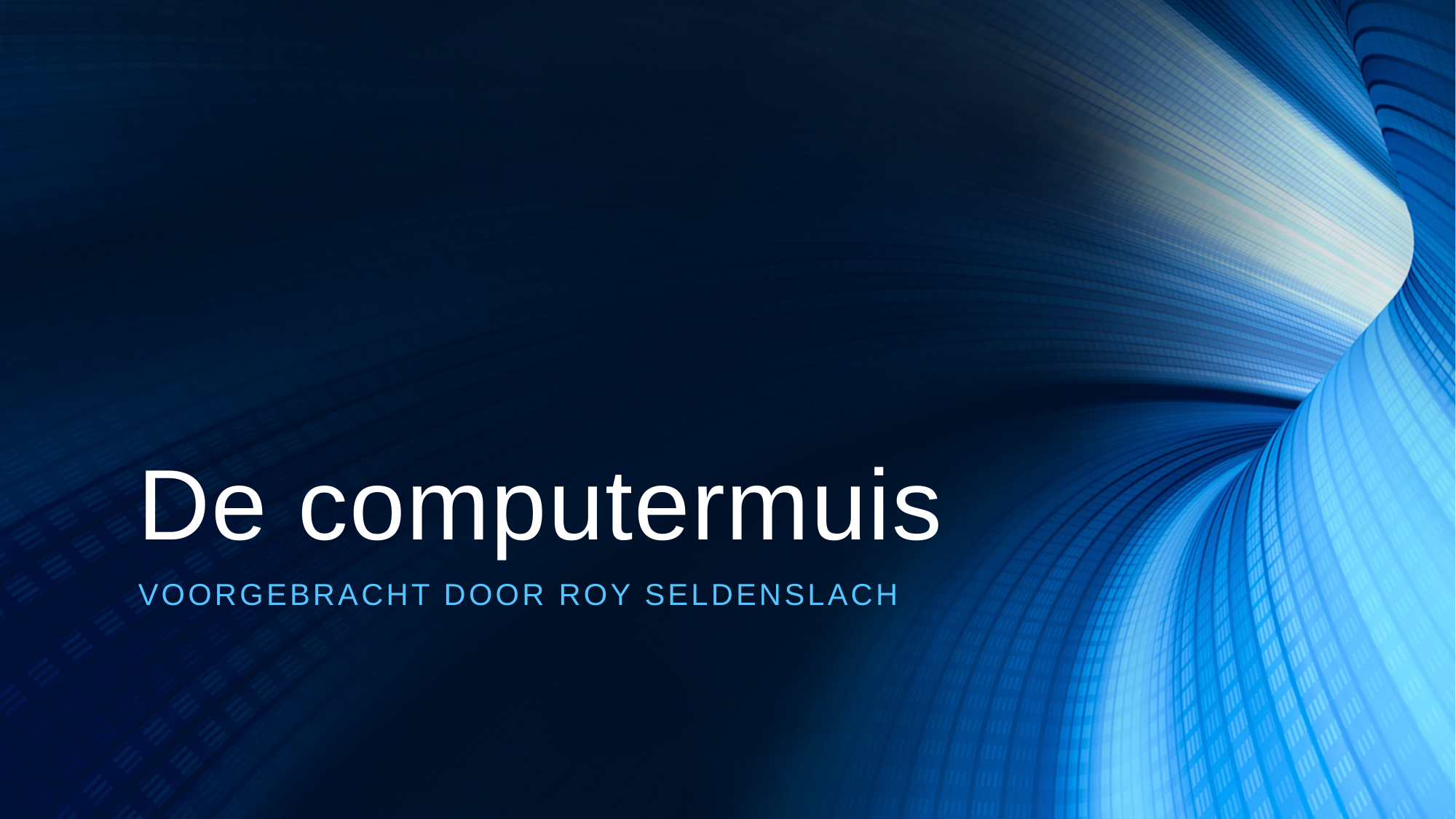

# De computermuis
Voorgebracht door Roy seldenslach